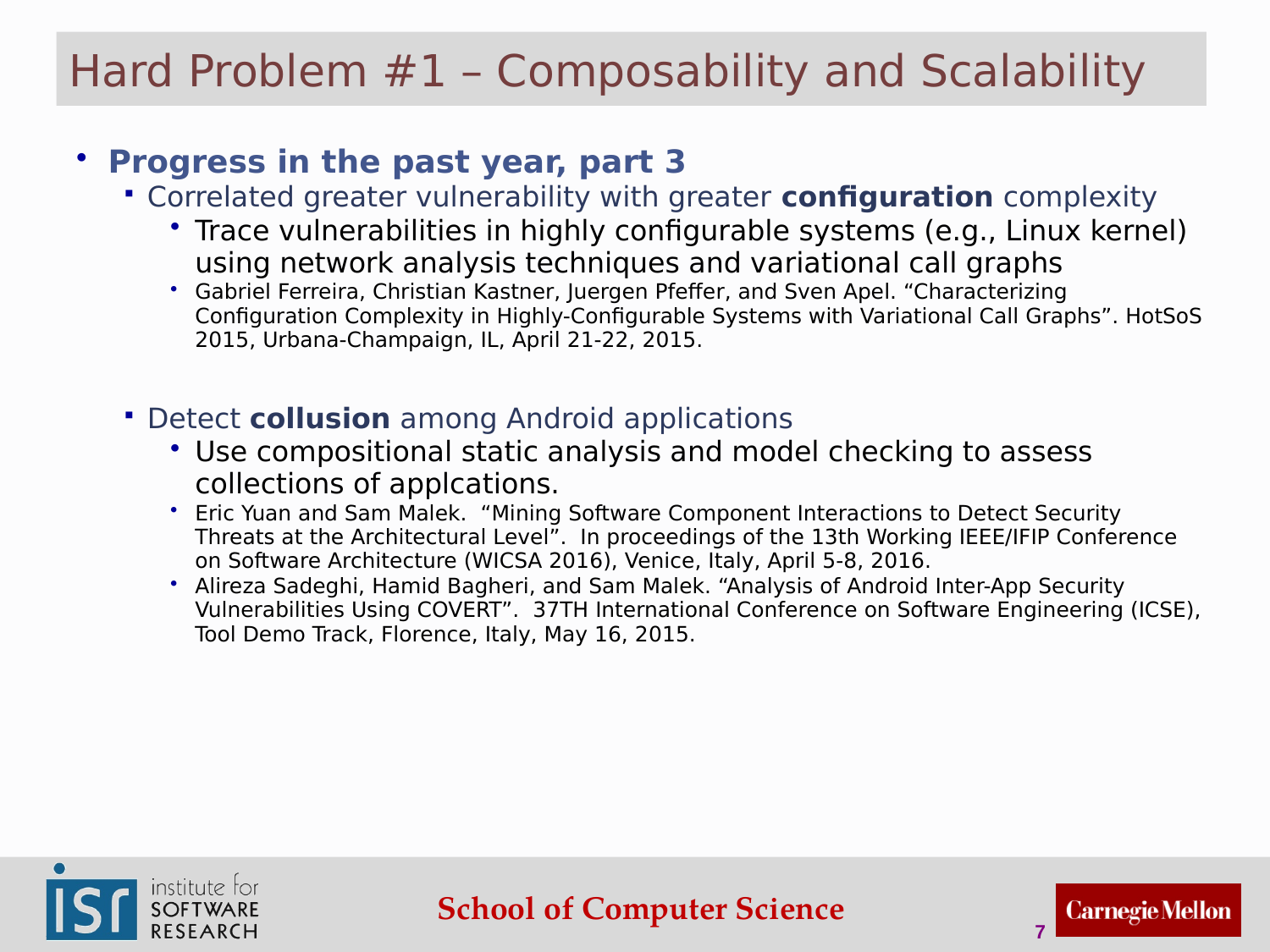

# Hard Problem #1 – Composability and Scalability
Progress in the past year, part 3
Correlated greater vulnerability with greater configuration complexity
Trace vulnerabilities in highly configurable systems (e.g., Linux kernel) using network analysis techniques and variational call graphs
Gabriel Ferreira, Christian Kastner, Juergen Pfeffer, and Sven Apel. “Characterizing Configuration Complexity in Highly-Configurable Systems with Variational Call Graphs”. HotSoS 2015, Urbana-Champaign, IL, April 21-22, 2015.

Detect collusion among Android applications
Use compositional static analysis and model checking to assess collections of applcations.
Eric Yuan and Sam Malek.  “Mining Software Component Interactions to Detect Security Threats at the Architectural Level”.  In proceedings of the 13th Working IEEE/IFIP Conference on Software Architecture (WICSA 2016), Venice, Italy, April 5-8, 2016.
Alireza Sadeghi, Hamid Bagheri, and Sam Malek. “Analysis of Android Inter-App Security Vulnerabilities Using COVERT”.  37TH International Conference on Software Engineering (ICSE), Tool Demo Track, Florence, Italy, May 16, 2015.
7